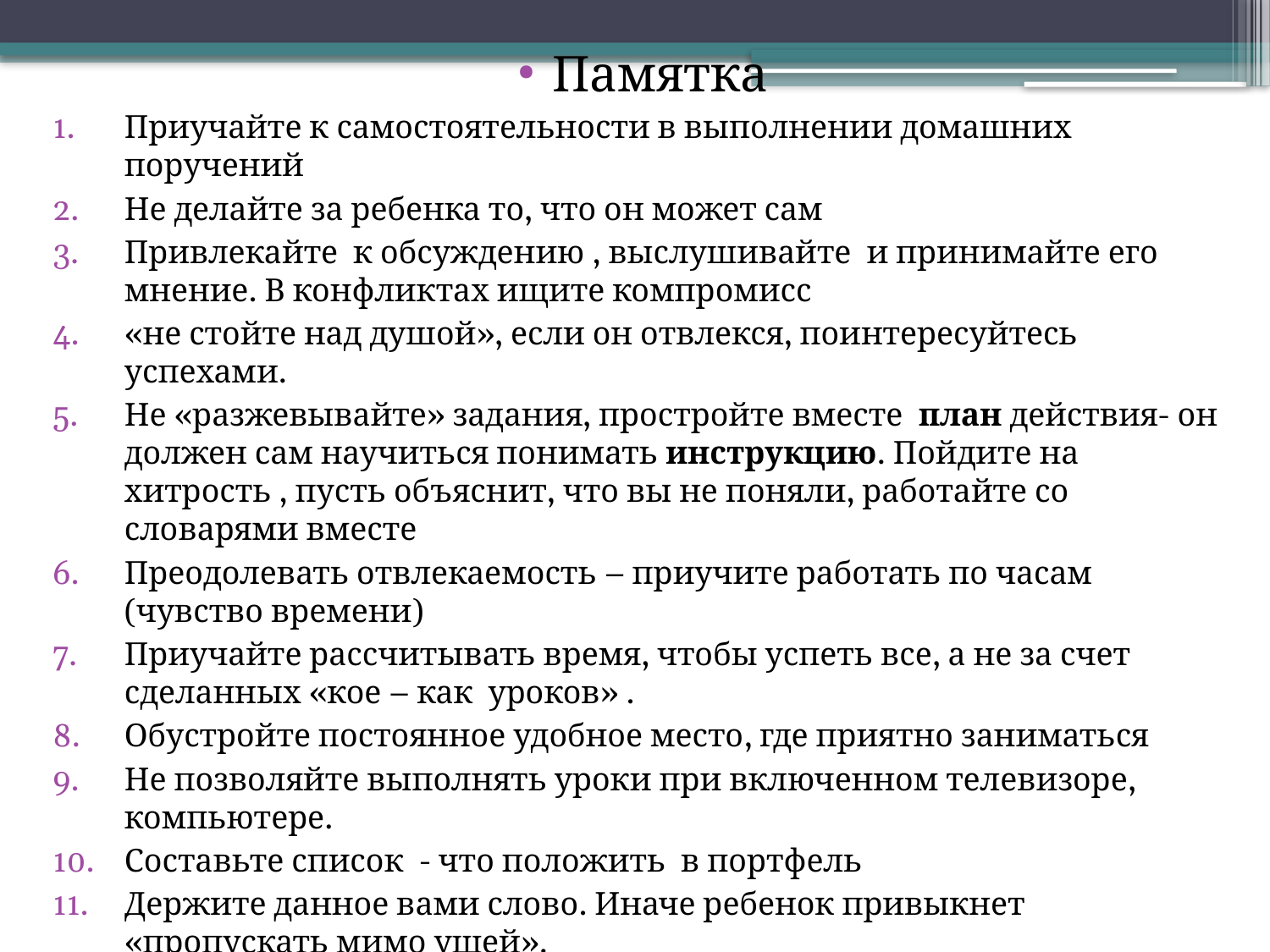

Памятка
Приучайте к самостоятельности в выполнении домашних поручений
Не делайте за ребенка то, что он может сам
Привлекайте  к обсуждению , выслушивайте  и принимайте его мнение. В конфликтах ищите компромисс
«не стойте над душой», если он отвлекся, поинтересуйтесь успехами.
Не «разжевывайте» задания, простройте вместе  план действия- он должен сам научиться понимать инструкцию. Пойдите на хитрость , пусть объяснит, что вы не поняли, работайте со словарями вместе
Преодолевать отвлекаемость – приучите работать по часам (чувство времени)
Приучайте рассчитывать время, чтобы успеть все, а не за счет сделанных «кое – как  уроков» .
Обустройте постоянное удобное место, где приятно заниматься
Не позволяйте выполнять уроки при включенном телевизоре, компьютере.
Составьте список  - что положить  в портфель
Держите данное вами слово. Иначе ребенок привыкнет «пропускать мимо ушей».
Не забывайте, что у ребенка есть право на собственное мнение, право самому принимать решение и нести за него ответственность.